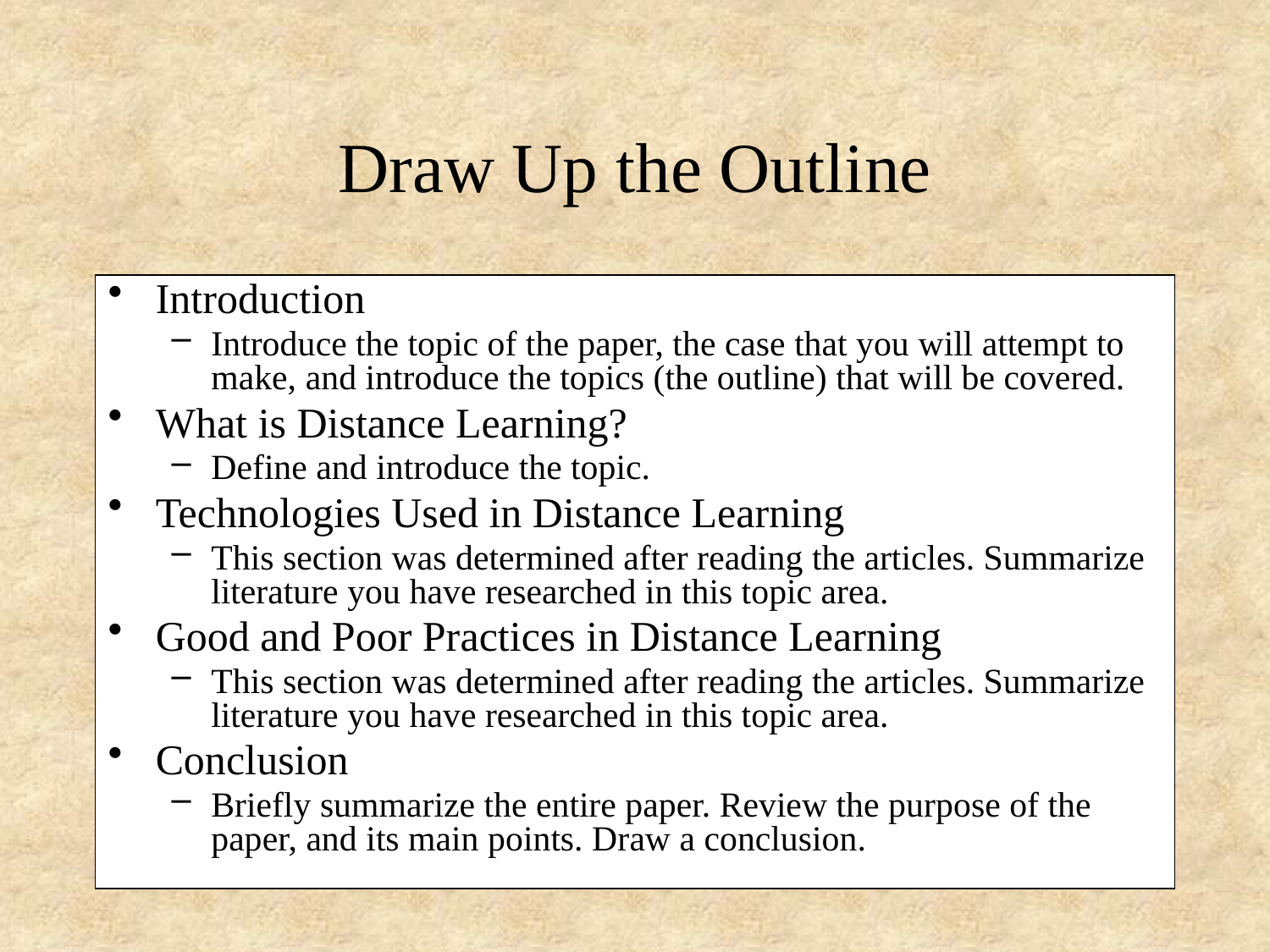

# Draw Up the Outline
Introduction
Introduce the topic of the paper, the case that you will attempt to make, and introduce the topics (the outline) that will be covered.
What is Distance Learning?
Define and introduce the topic.
Technologies Used in Distance Learning
This section was determined after reading the articles. Summarize literature you have researched in this topic area.
Good and Poor Practices in Distance Learning
This section was determined after reading the articles. Summarize literature you have researched in this topic area.
Conclusion
Briefly summarize the entire paper. Review the purpose of the paper, and its main points. Draw a conclusion.